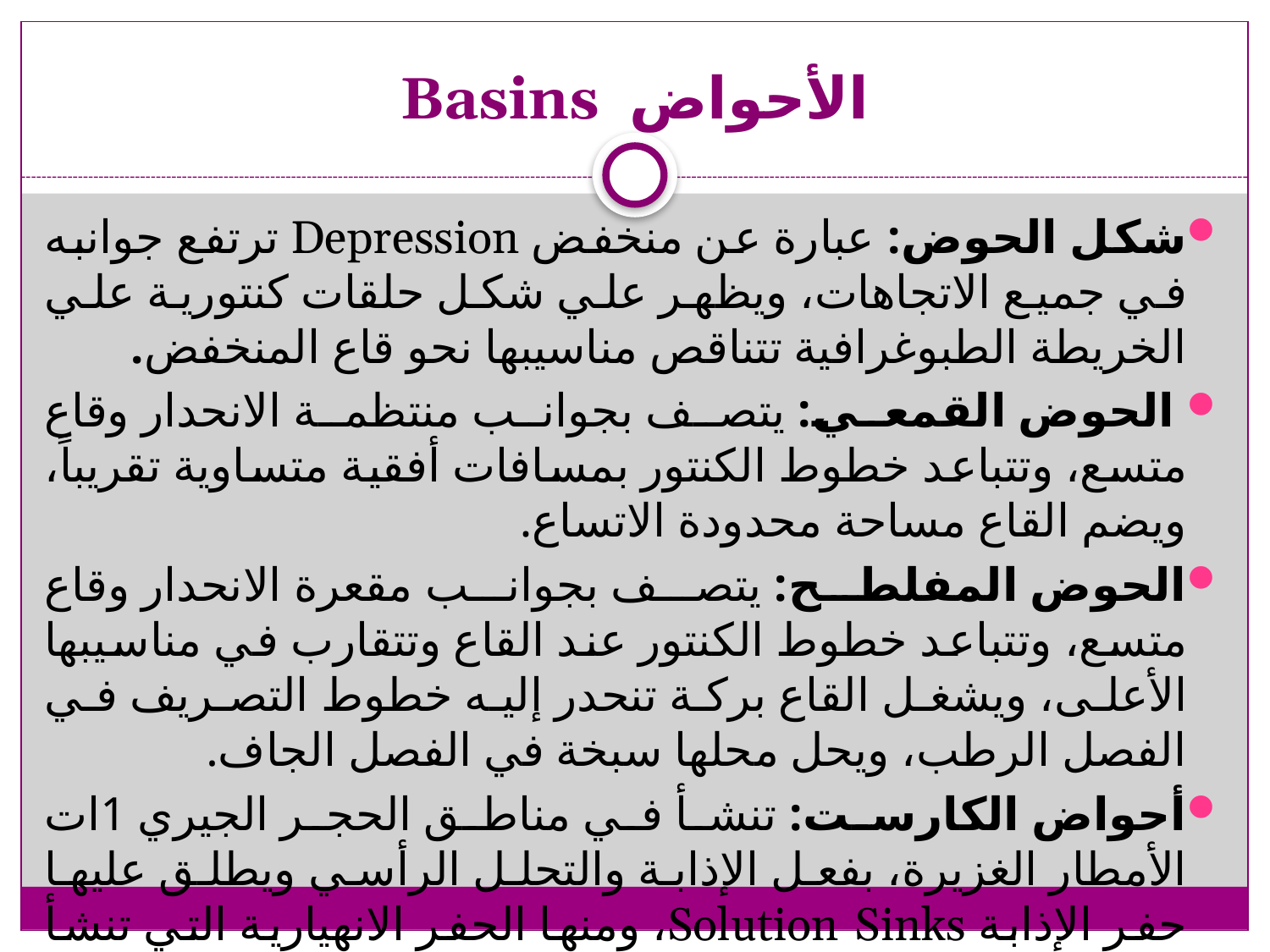

# الأحواض  Basins
شكل الحوض: عبارة عن منخفض Depression ترتفع جوانبه في جميع الاتجاهات، ويظهر علي شكل حلقات كنتورية علي الخريطة الطبوغرافية تتناقص مناسيبها نحو قاع المنخفض.
 الحوض القمعي: يتصف بجوانب منتظمة الانحدار وقاع متسع، وتتباعد خطوط الكنتور بمسافات أفقية متساوية تقريباً، ويضم القاع مساحة محدودة الاتساع.
الحوض المفلطح: يتصف بجوانب مقعرة الانحدار وقاع متسع، وتتباعد خطوط الكنتور عند القاع وتتقارب في مناسيبها الأعلى، ويشغل القاع بركة تنحدر إليه خطوط التصريف في الفصل الرطب، ويحل محلها سبخة في الفصل الجاف.
أحواض الكارست: تنشأ في مناطق الحجر الجيري 1ات الأمطار الغزيرة، بفعل الإذابة والتحلل الرأسي ويطلق عليها حفر الإذابة Solution Sinks، ومنها الحفر الانهيارية التي تنشأ نتيجة سقوط الصخر فوق التجويف الجوفي.